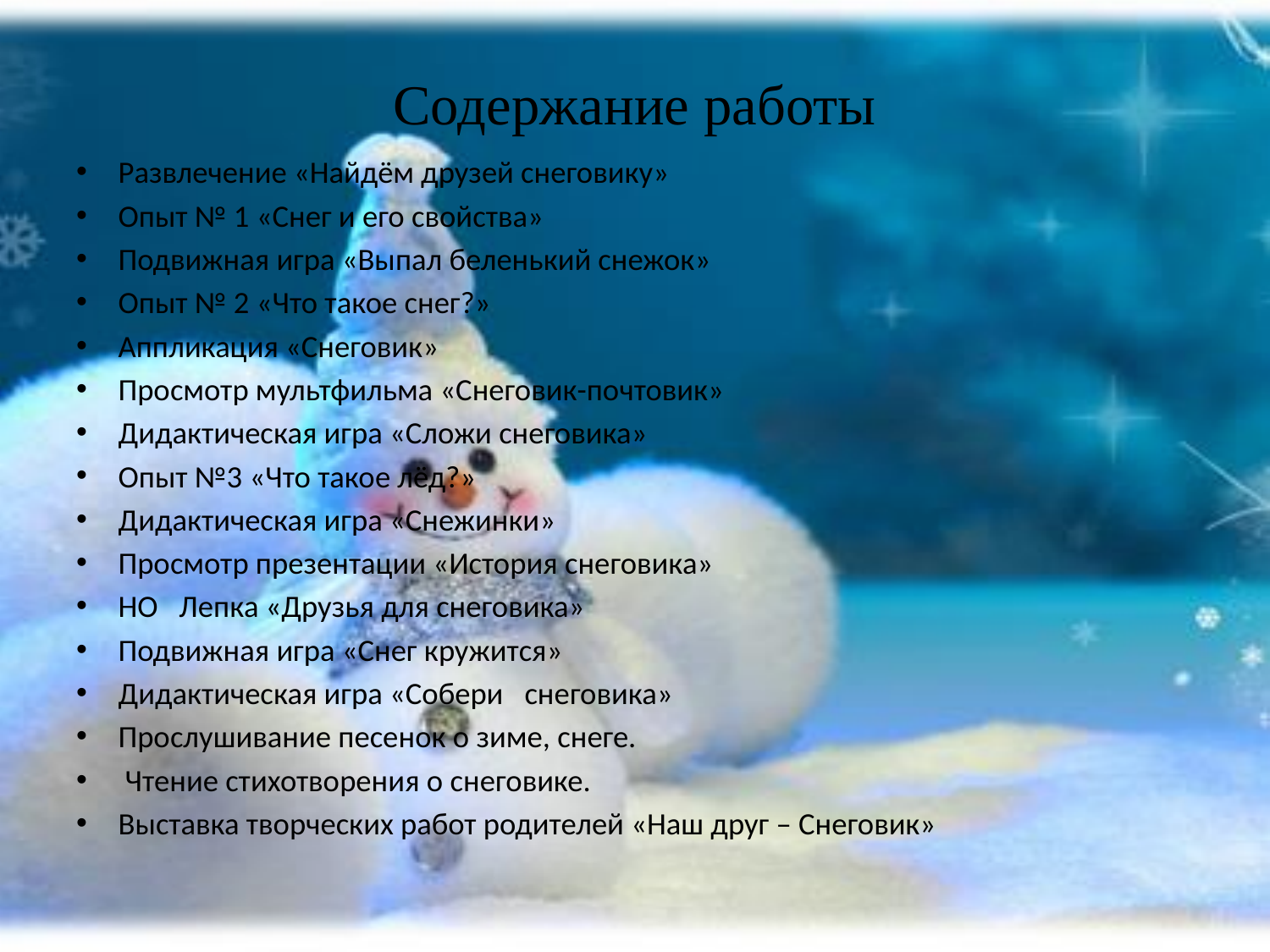

# Содержание работы
Развлечение «Найдём друзей снеговику»
Опыт № 1 «Снег и его свойства»
Подвижная игра «Выпал беленький снежок»
Опыт № 2 «Что такое снег?»
Аппликация «Снеговик»
Просмотр мультфильма «Снеговик-почтовик»
Дидактическая игра «Сложи снеговика»
Опыт №3 «Что такое лёд?»
Дидактическая игра «Снежинки»
Просмотр презентации «История снеговика»
НО   Лепка «Друзья для снеговика»
Подвижная игра «Снег кружится»
Дидактическая игра «Собери   снеговика»
Прослушивание песенок о зиме, снеге.
 Чтение стихотворения о снеговике.
Выставка творческих работ родителей «Наш друг – Снеговик»